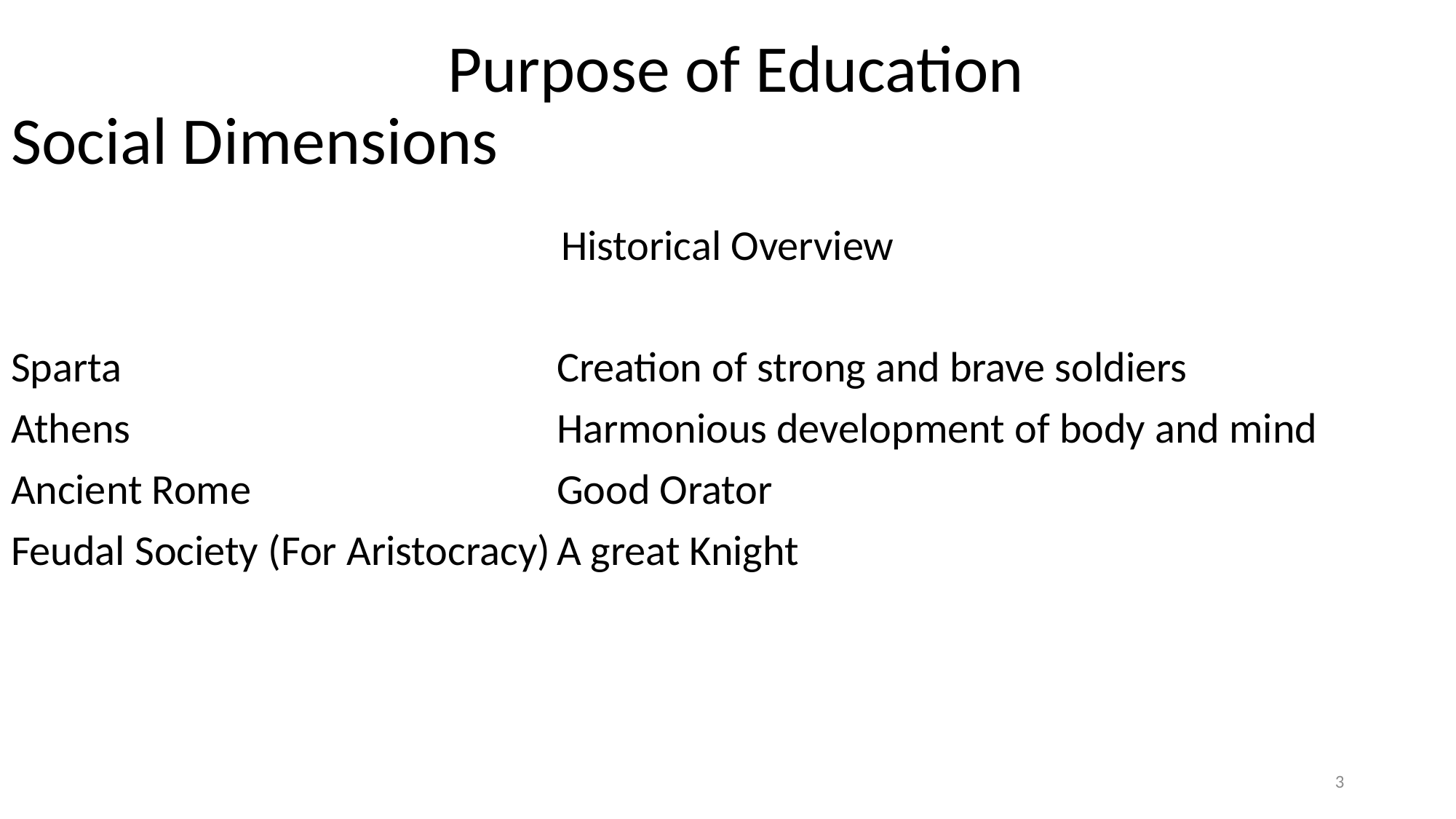

# Purpose of Education Social Dimensions
Historical Overview

Sparta				Creation of strong and brave soldiers
Athens				Harmonious development of body and mind
Ancient Rome			Good Orator
Feudal Society (For Aristocracy)	A great Knight
3